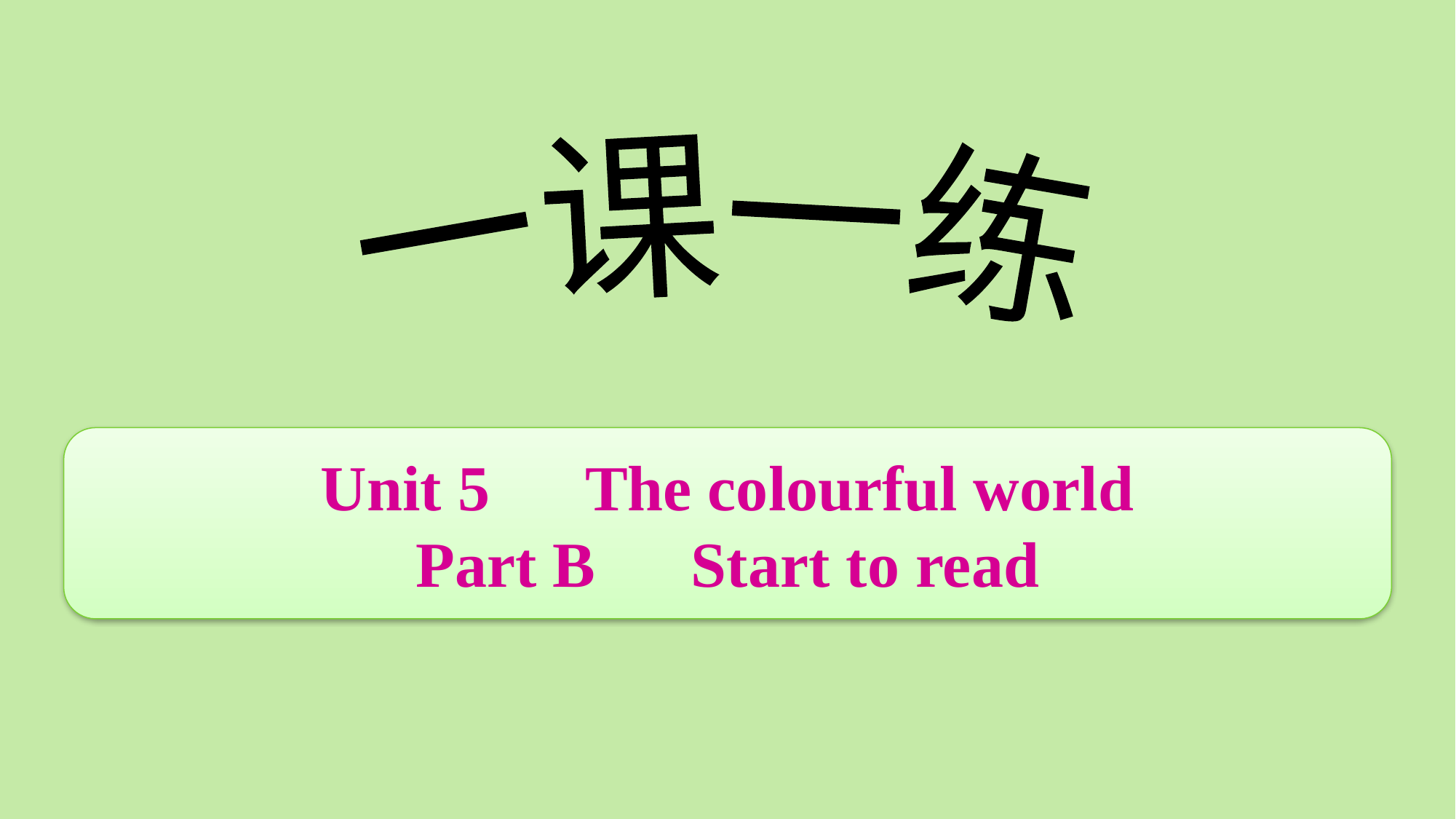

Unit 5　The colourful world
Part B　Start to read